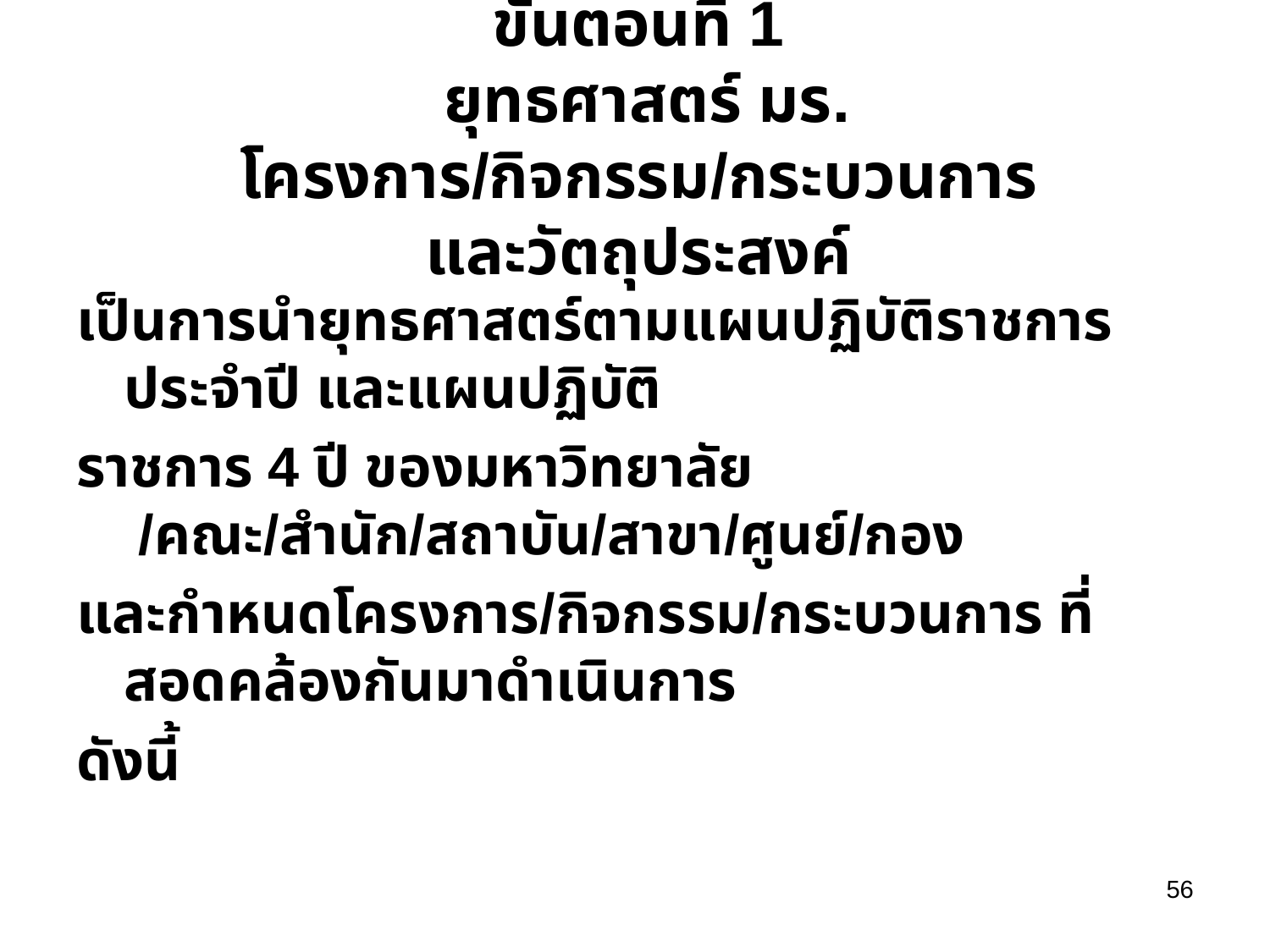

# ขั้นตอนที่ 1 ยุทธศาสตร์ มร. โครงการ/กิจกรรม/กระบวนการ และวัตถุประสงค์
เป็นการนำยุทธศาสตร์ตามแผนปฏิบัติราชการประจำปี และแผนปฏิบัติ
ราชการ 4 ปี ของมหาวิทยาลัย /คณะ/สำนัก/สถาบัน/สาขา/ศูนย์/กอง
และกำหนดโครงการ/กิจกรรม/กระบวนการ ที่สอดคล้องกันมาดำเนินการ
ดังนี้

56